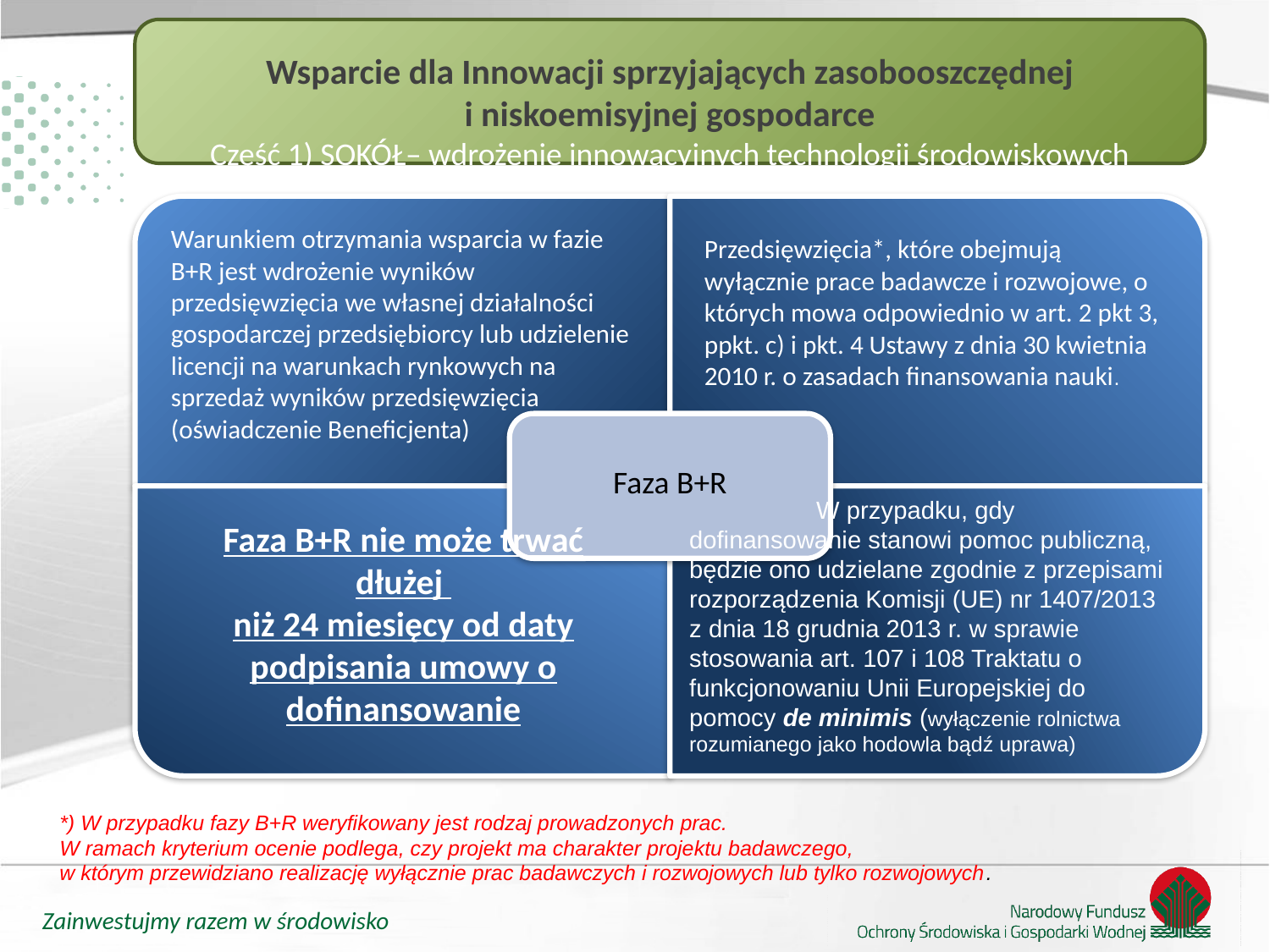

Wsparcie dla Innowacji sprzyjających zasobooszczędnej i niskoemisyjnej gospodarce
Część 1) SOKÓŁ– wdrożenie innowacyjnych technologii środowiskowych
Faza B+R
Warunkiem otrzymania wsparcia w fazie B+R jest wdrożenie wyników przedsięwzięcia we własnej działalności gospodarczej przedsiębiorcy lub udzielenie licencji na warunkach rynkowych na sprzedaż wyników przedsięwzięcia (oświadczenie Beneficjenta)
Przedsięwzięcia*, które obejmują wyłącznie prace badawcze i rozwojowe, o których mowa odpowiednio w art. 2 pkt 3, ppkt. c) i pkt. 4 Ustawy z dnia 30 kwietnia 2010 r. o zasadach finansowania nauki.
	W przypadku, gdy dofinansowanie stanowi pomoc publiczną, będzie ono udzielane zgodnie z przepisami rozporządzenia Komisji (UE) nr 1407/2013 z dnia 18 grudnia 2013 r. w sprawie stosowania art. 107 i 108 Traktatu o funkcjonowaniu Unii Europejskiej do pomocy de minimis (wyłączenie rolnictwa rozumianego jako hodowla bądź uprawa)

Faza B+R nie może trwać dłużej
niż 24 miesięcy od daty podpisania umowy o dofinansowanie

*) W przypadku fazy B+R weryfikowany jest rodzaj prowadzonych prac.
W ramach kryterium ocenie podlega, czy projekt ma charakter projektu badawczego,
w którym przewidziano realizację wyłącznie prac badawczych i rozwojowych lub tylko rozwojowych.